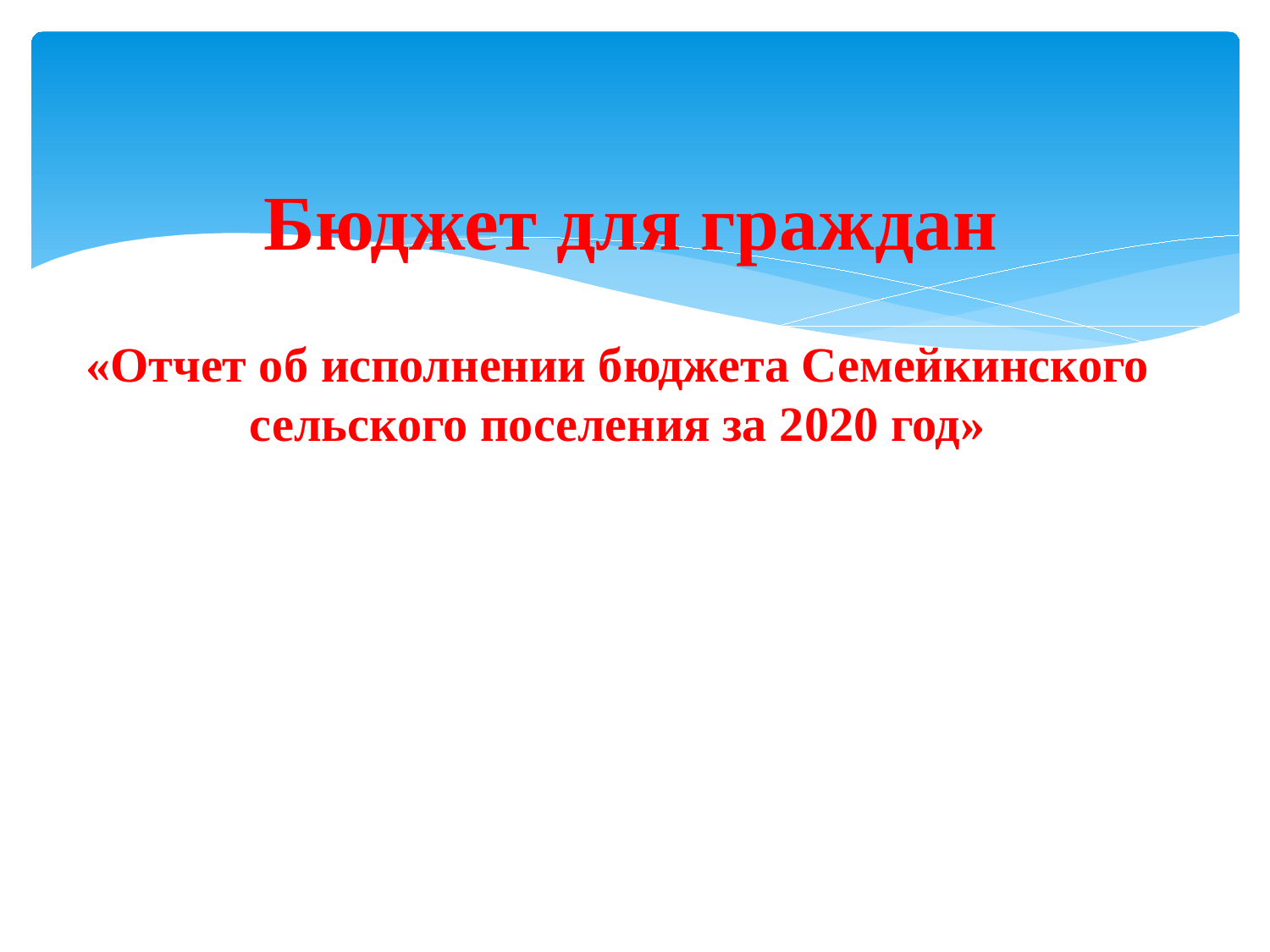

Бюджет для граждан
«Отчет об исполнении бюджета Семейкинского сельского поселения за 2020 год»